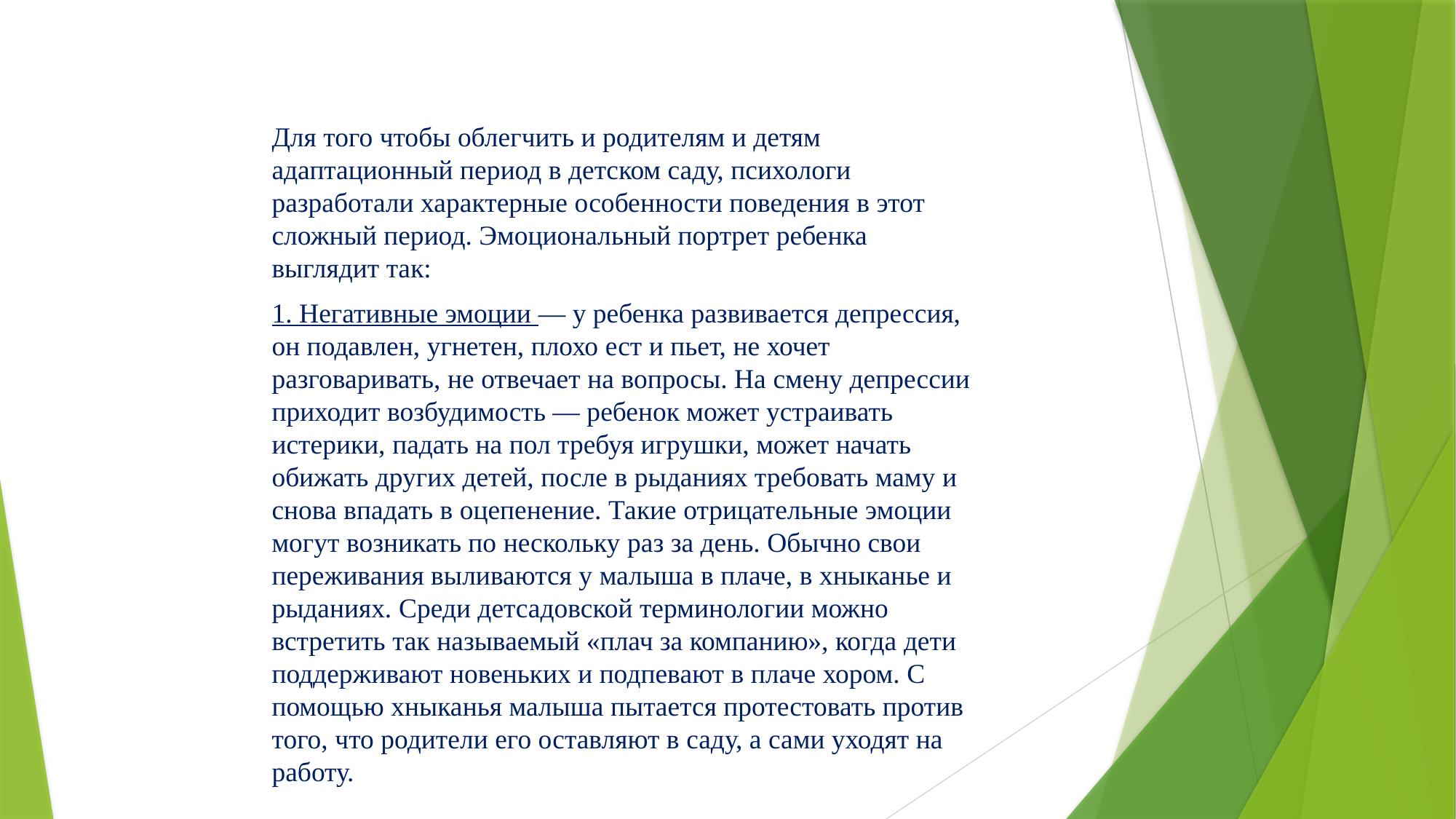

Для того чтобы облегчить и родителям и детям адаптационный период в детском саду, психологи разработали характерные особенности поведения в этот сложный период. Эмоциональный портрет ребенка выглядит так:
1. Негативные эмоции — у ребенка развивается депрессия, он подавлен, угнетен, плохо ест и пьет, не хочет разговаривать, не отвечает на вопросы. На смену депрессии приходит возбудимость — ребенок может устраивать истерики, падать на пол требуя игрушки, может начать обижать других детей, после в рыданиях требовать маму и снова впадать в оцепенение. Такие отрицательные эмоции могут возникать по нескольку раз за день. Обычно свои переживания выливаются у малыша в плаче, в хныканье и рыданиях. Среди детсадовской терминологии можно встретить так называемый «плач за компанию», когда дети поддерживают новеньких и подпевают в плаче хором. С помощью хныканья малыша пытается протестовать против того, что родители его оставляют в саду, а сами уходят на работу.